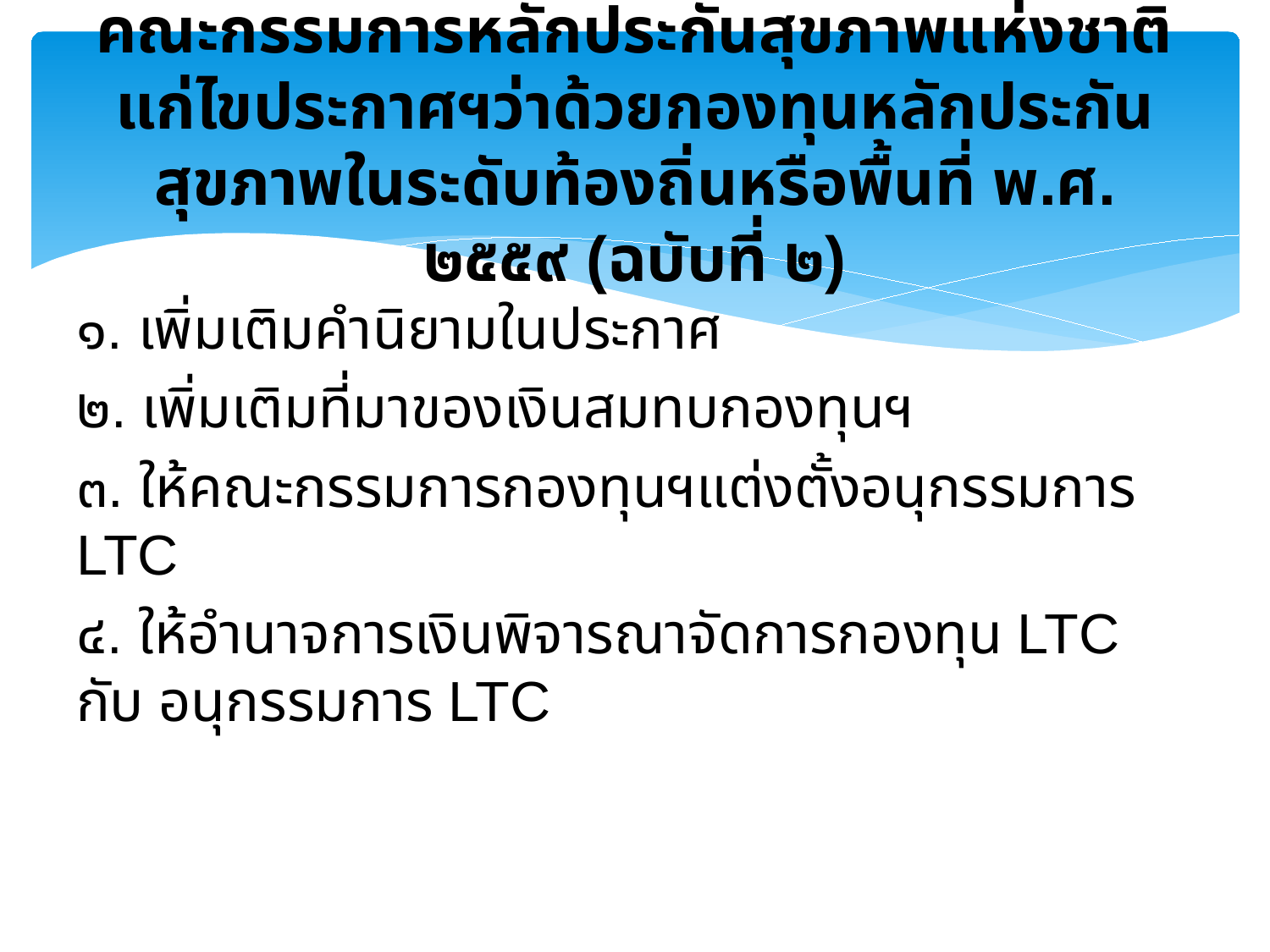

# คณะกรรมการหลักประกันสุขภาพแห่งชาติ แก่ไขประกาศฯว่าด้วยกองทุนหลักประกันสุขภาพในระดับท้องถิ่นหรือพื้นที่ พ.ศ. ๒๕๕๙ (ฉบับที่ ๒)
๑. เพิ่มเติมคำนิยามในประกาศ
๒. เพิ่มเติมที่มาของเงินสมทบกองทุนฯ
๓. ให้คณะกรรมการกองทุนฯแต่งตั้งอนุกรรมการ LTC
๔. ให้อำนาจการเงินพิจารณาจัดการกองทุน LTC กับ อนุกรรมการ LTC